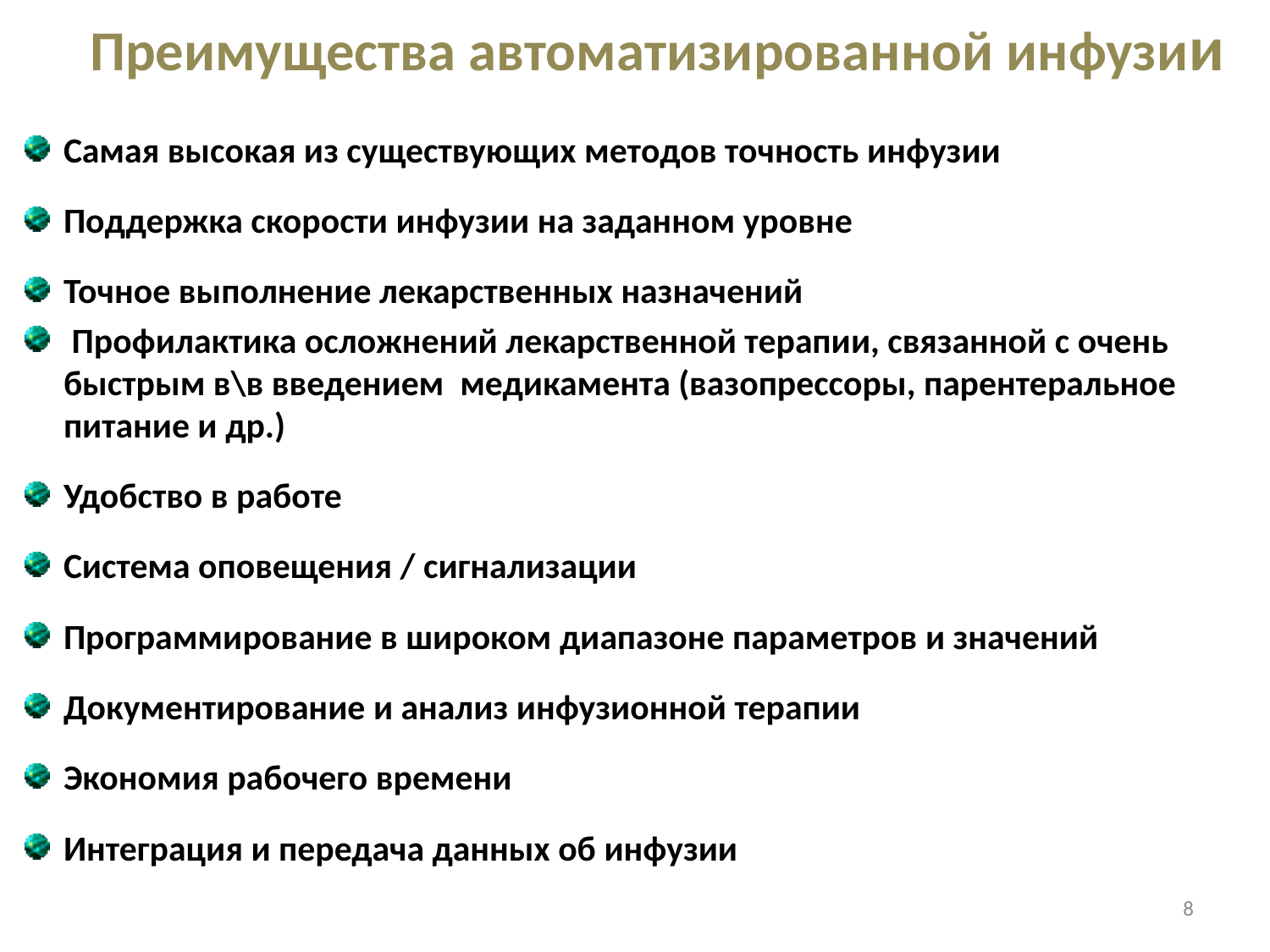

# Преимущества автоматизированной инфузии
Самая высокая из существующих методов точность инфузии
Поддержка скорости инфузии на заданном уровне
Точное выполнение лекарственных назначений
 Профилактика осложнений лекарственной терапии, связанной с очень быстрым в\в введением  медикамента (вазопрессоры, парентеральное питание и др.)
Удобство в работе
Система оповещения / сигнализации
Программирование в широком диапазоне параметров и значений
Документирование и анализ инфузионной терапии
Экономия рабочего времени
Интеграция и передача данных об инфузии
8